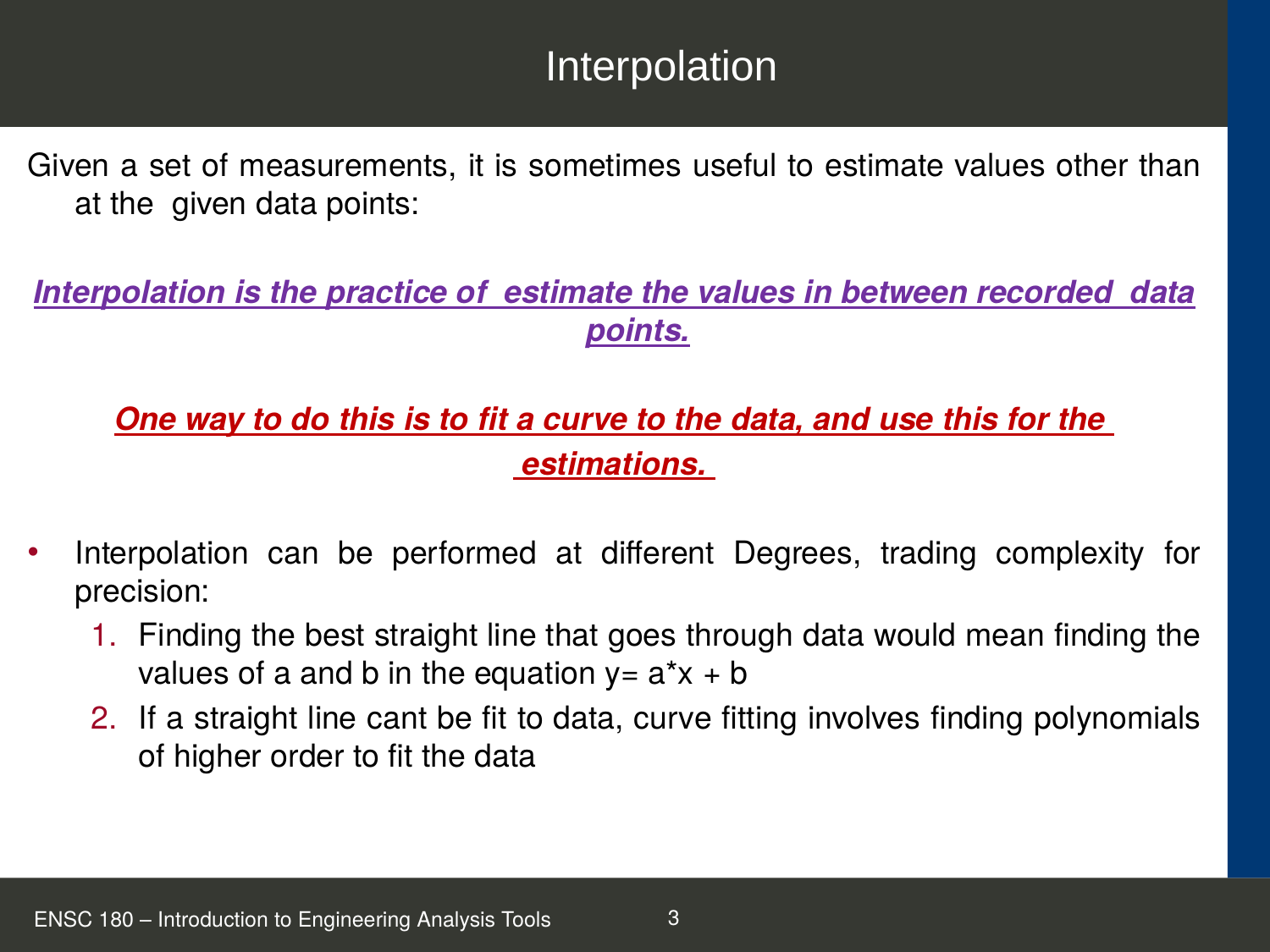

# Interpolation
Given a set of measurements, it is sometimes useful to estimate values other than at the  given data points:

Interpolation is the practice of  estimate the values in between recorded  data points.

One way to do this is to fit a curve to the data, and use this for the
 estimations.

Interpolation can be performed at different Degrees, trading complexity for precision:
Finding the best straight line that goes through data would mean finding the values of a and b in the equation y= a*x + b
If a straight line cant be fit to data, curve fitting involves finding polynomials of higher order to fit the data

ENSC 180 – Introduction to Engineering Analysis Tools